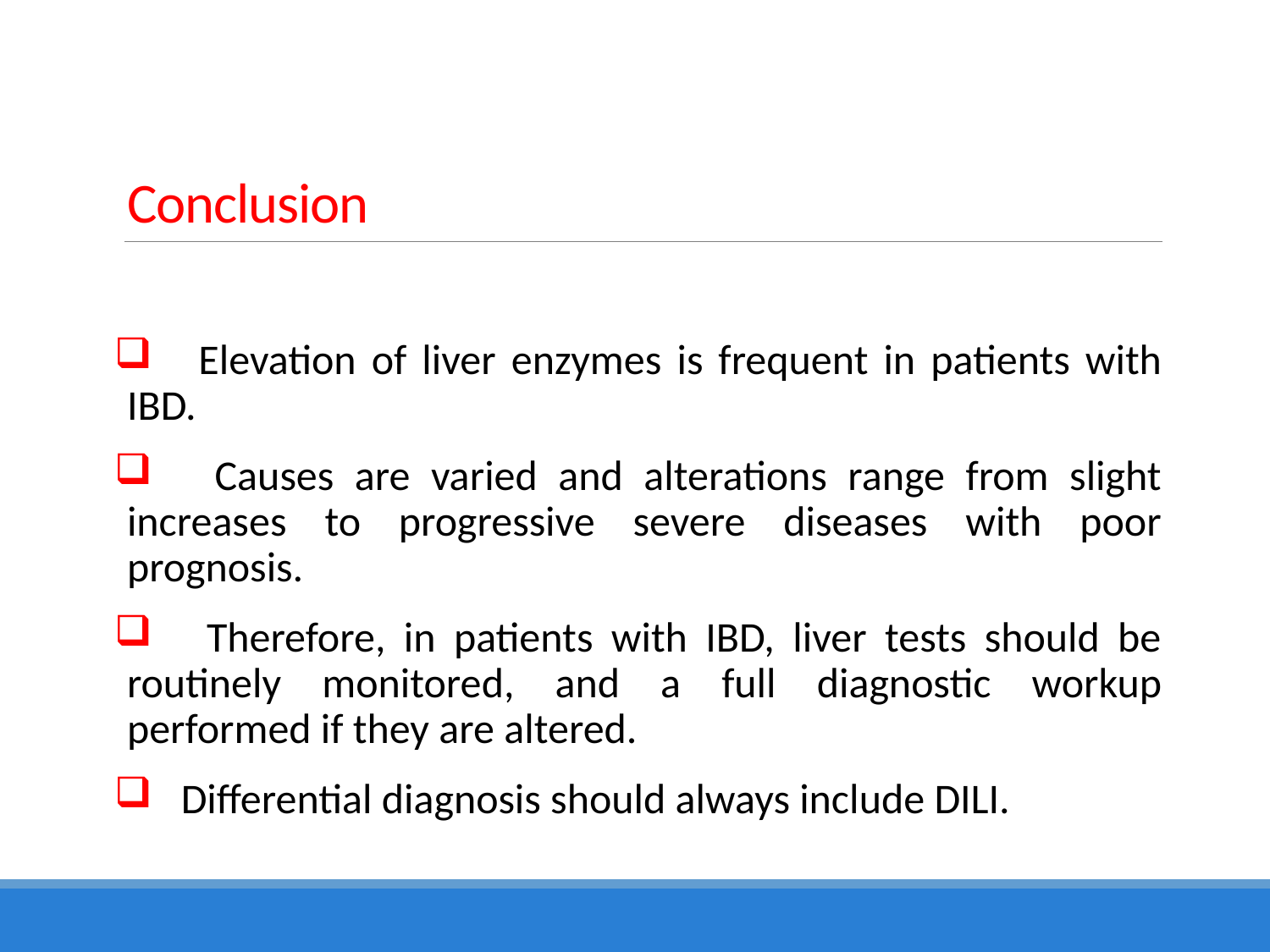

# Conclusion

   Elevation of liver enzymes is frequent in patients with IBD.
   Causes are varied and alterations range from slight increases to progressive severe diseases with poor prognosis.
   Therefore, in patients with IBD, liver tests should be routinely monitored, and a full diagnostic workup performed if they are altered.
   Differential diagnosis should always include DILI.